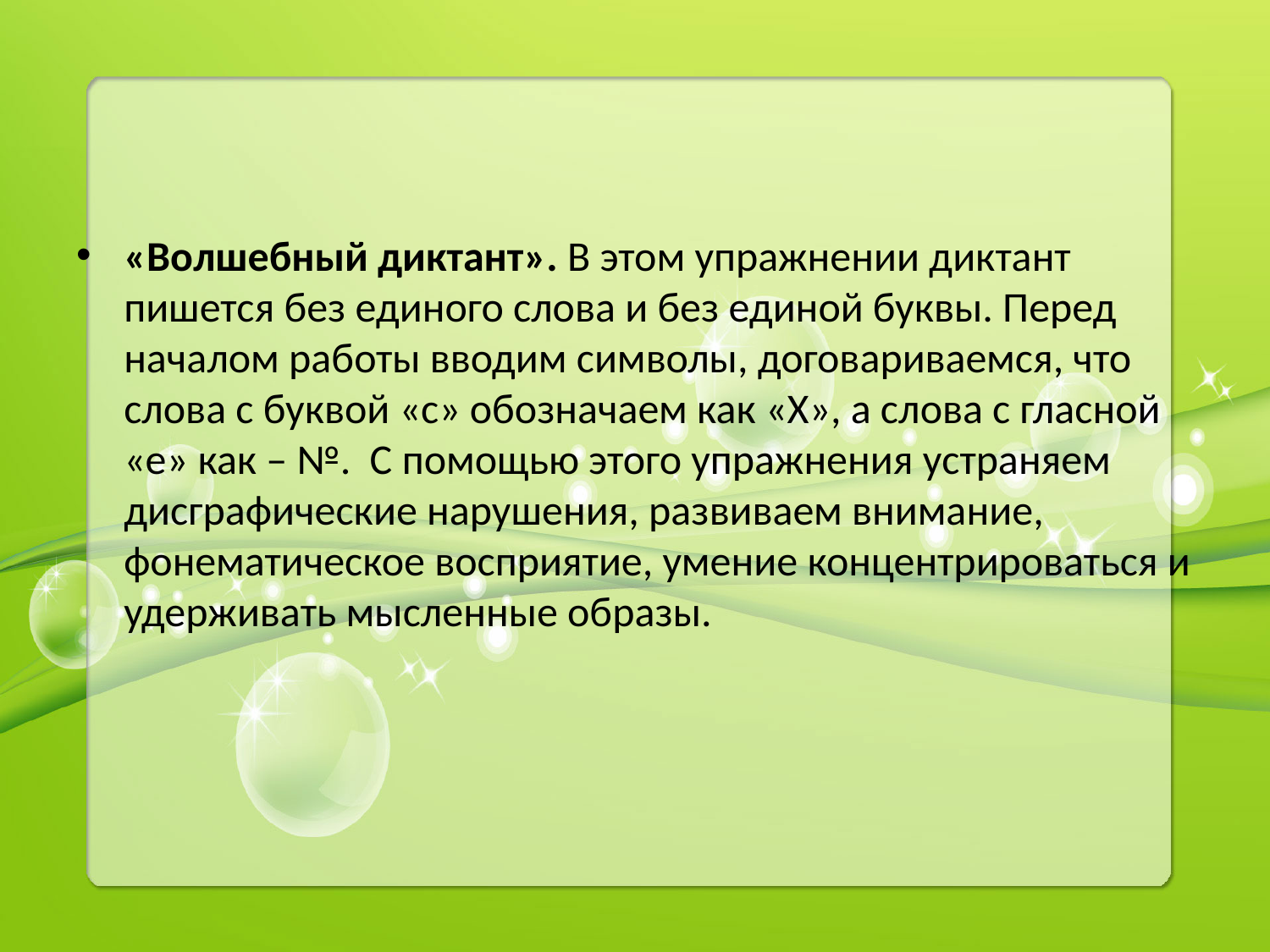

#
«Волшебный диктант». В этом упражнении диктант пишется без единого слова и без единой буквы. Перед началом работы вводим символы, договариваемся, что слова с буквой «с» обозначаем как «Х», а слова с гласной «е» как – №.  С помощью этого упражнения устраняем дисграфические нарушения, развиваем внимание, фонематическое восприятие, умение концентрироваться и удерживать мысленные образы.